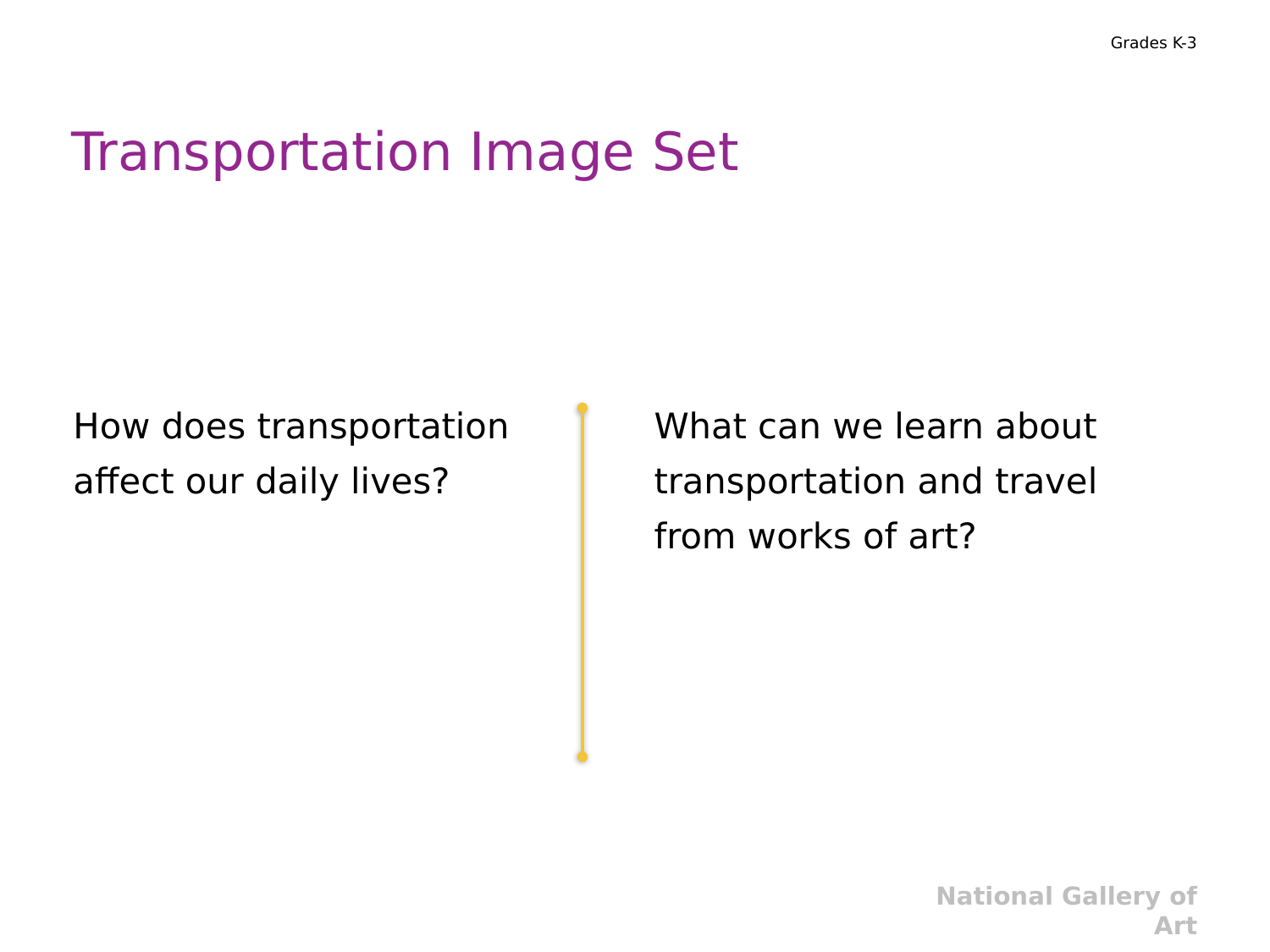

# Transportation Image Set
How does transportation    affect our daily lives?

What can we learn about transportation and travel
from works of art?